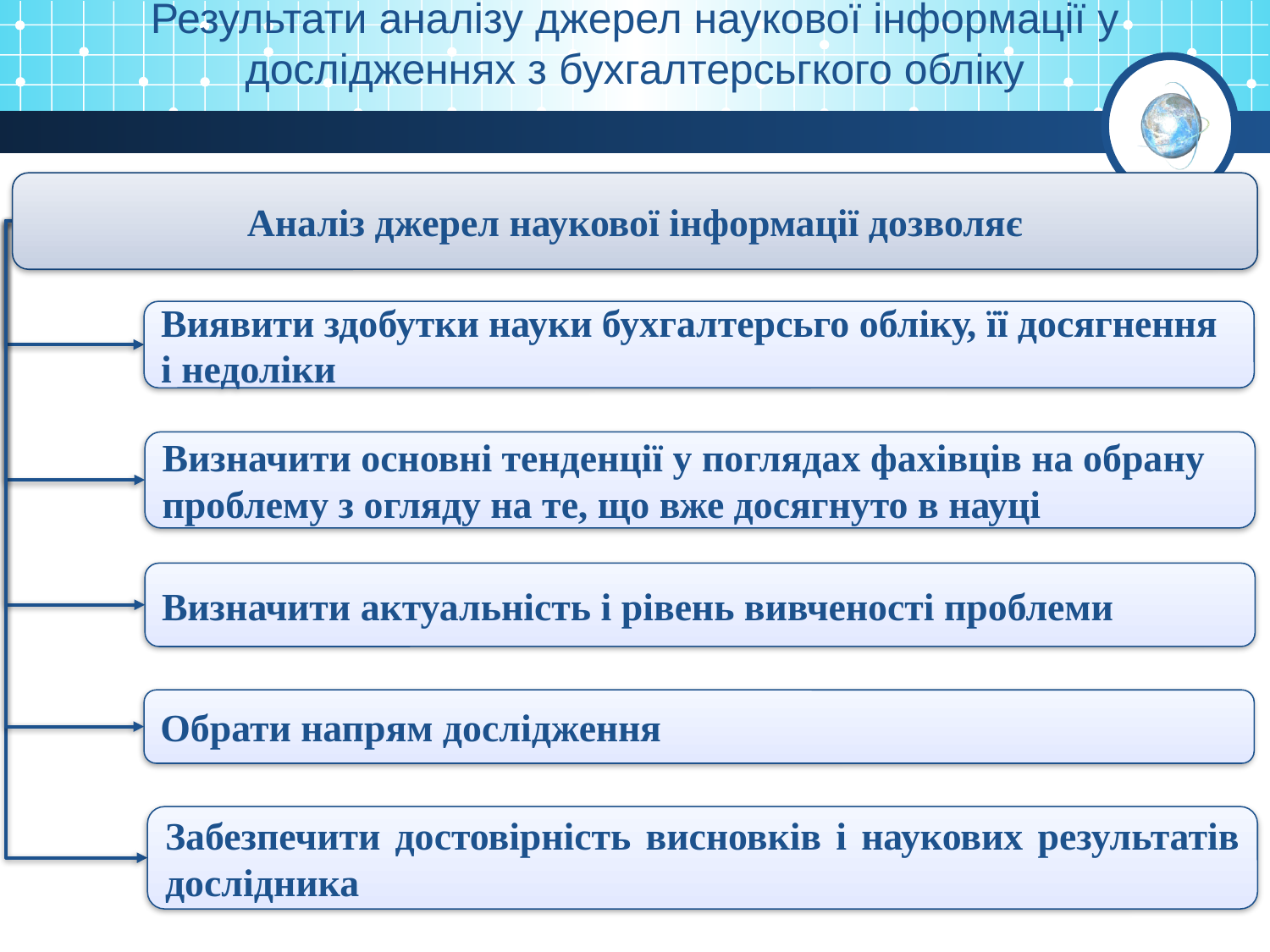

Результати аналізу джерел наукової інформації у дослідженнях з бухгалтерсьгкого обліку
Аналіз джерел наукової інформації дозволяє
Виявити здобутки науки бухгалтерсьго обліку, її досягнення і недоліки
Визначити основні тенденції у поглядах фахівців на обрану проблему з огляду на те, що вже досягнуто в науці
Визначити актуальність і рівень вивченості проблеми
Обрати напрям дослідження
Забезпечити достовірність висновків і наукових результатів дослідника